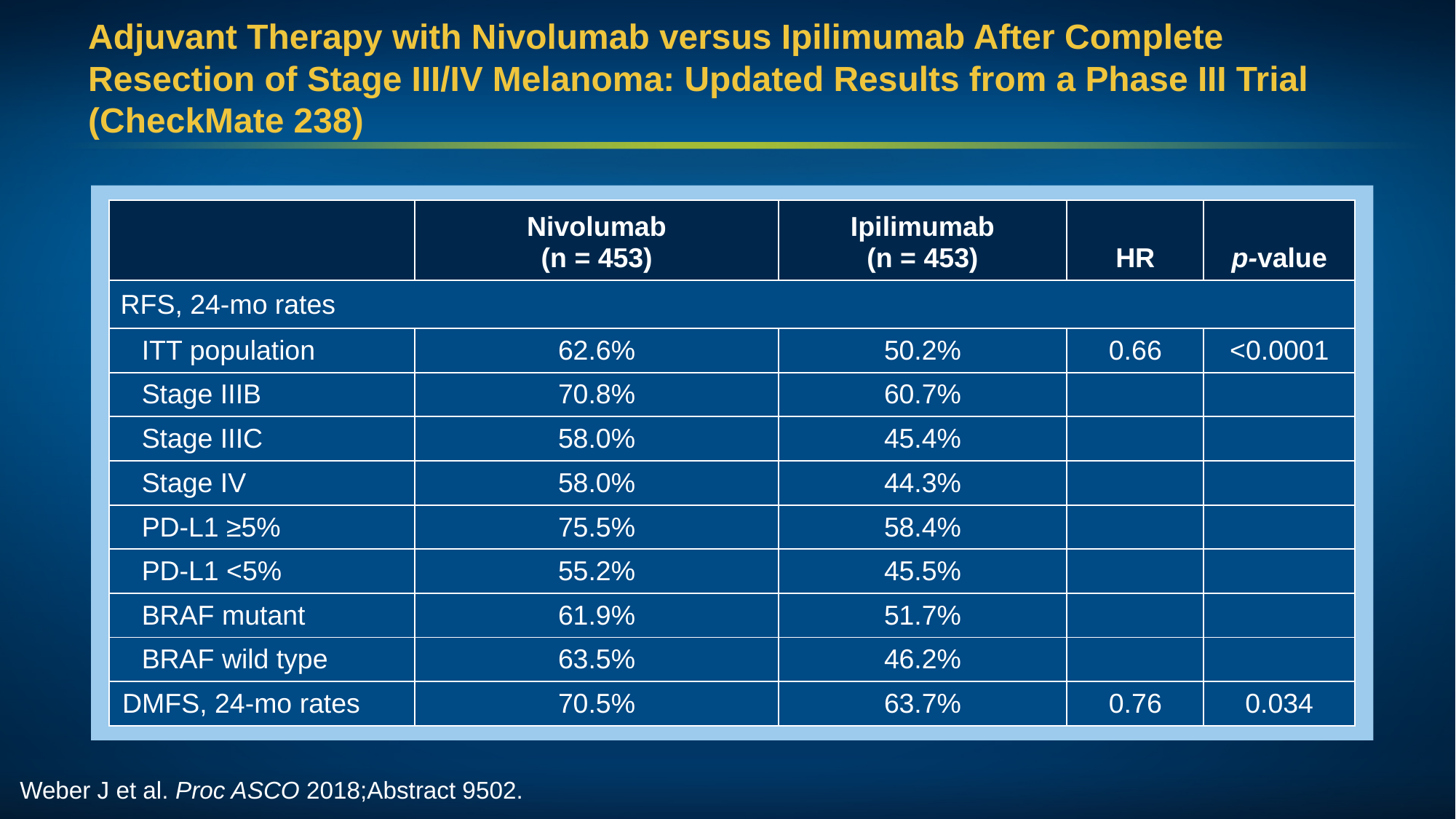

# Adjuvant Therapy with Nivolumab versus Ipilimumab After Complete Resection of Stage III/IV Melanoma: Updated Results from a Phase III Trial (CheckMate 238)

|  | Nivolumab (n = 453) | Ipilimumab (n = 453) | HR | p-value |
| --- | --- | --- | --- | --- |
| RFS, 24-mo rates |  |  |  |  |
| ITT population | 62.6% | 50.2% | 0.66 | <0.0001 |
| Stage IIIB | 70.8% | 60.7% |  |  |
| Stage IIIC | 58.0% | 45.4% |  |  |
| Stage IV | 58.0% | 44.3% |  |  |
| PD-L1 ≥5% | 75.5% | 58.4% |  |  |
| PD-L1 <5% | 55.2% | 45.5% |  |  |
| BRAF mutant | 61.9% | 51.7% |  |  |
| BRAF wild type | 63.5% | 46.2% |  |  |
| DMFS, 24-mo rates | 70.5% | 63.7% | 0.76 | 0.034 |
Weber J et al. Proc ASCO 2018;Abstract 9502.